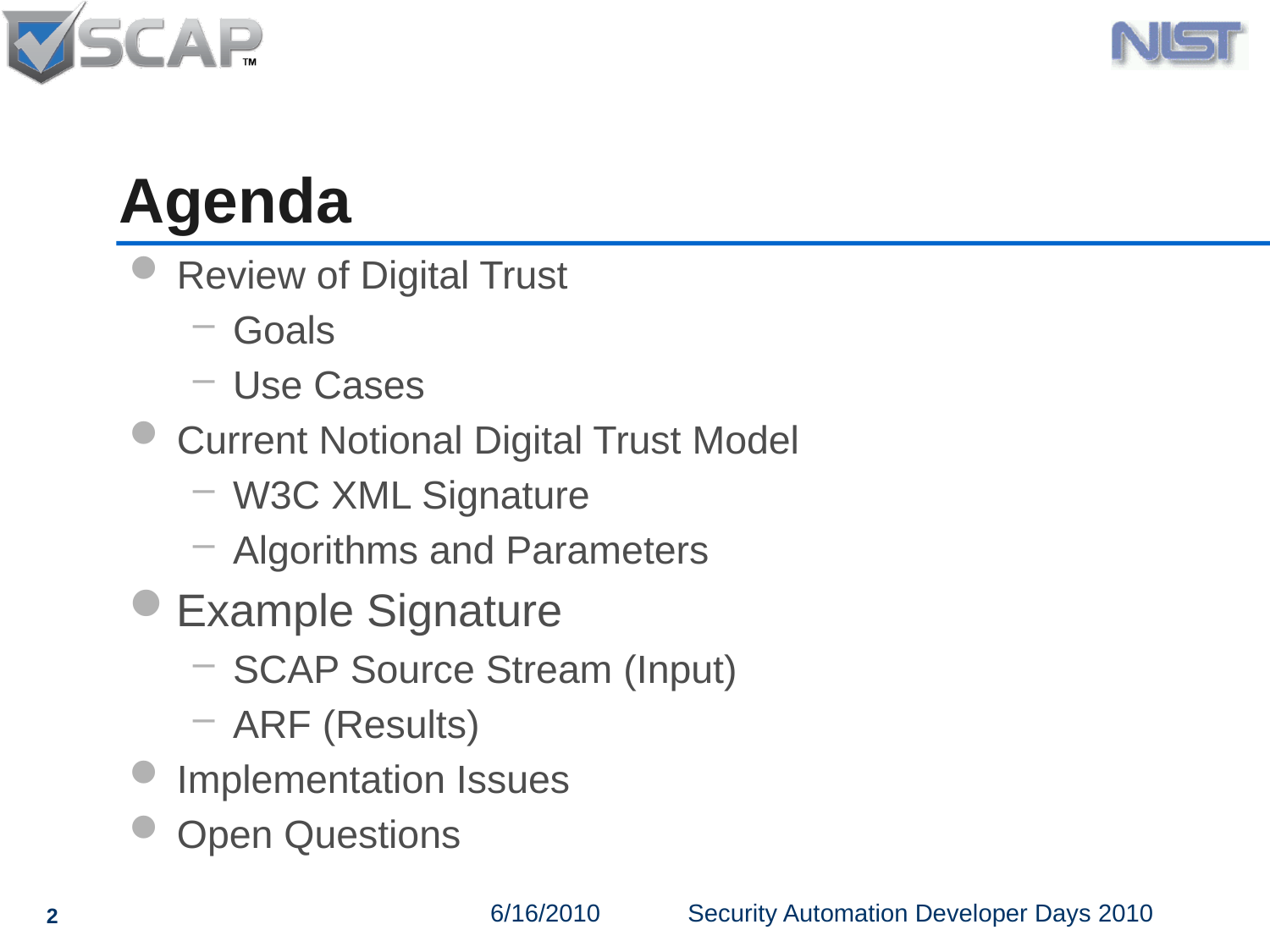

# Agenda
Review of Digital Trust
Goals
Use Cases
Current Notional Digital Trust Model
W3C XML Signature
Algorithms and Parameters
Example Signature
SCAP Source Stream (Input)
ARF (Results)
Implementation Issues
Open Questions
2
6/16/2010
Security Automation Developer Days 2010